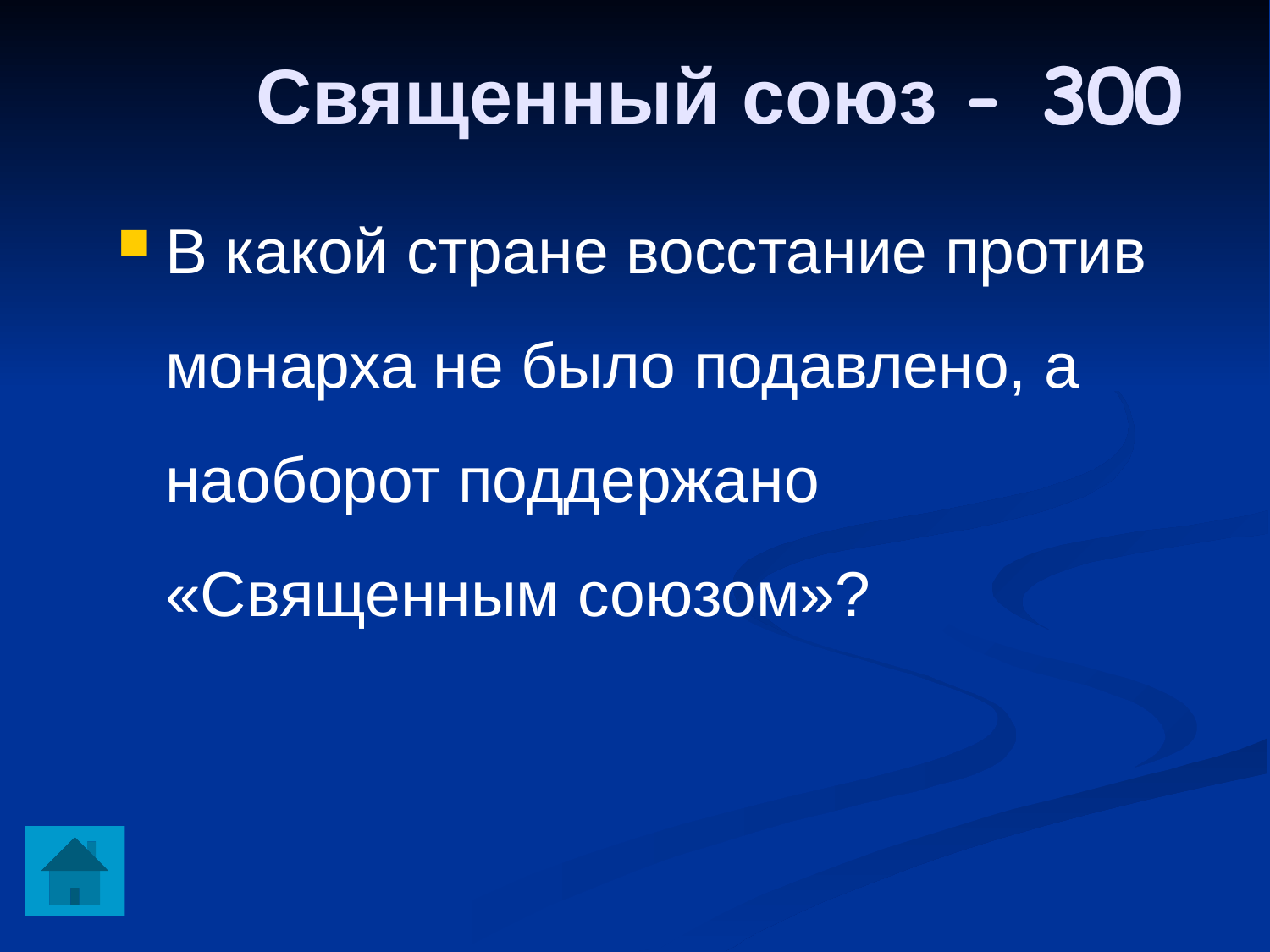

Священный союз - 300
В какой стране восстание против монарха не было подавлено, а наоборот поддержано «Священным союзом»?